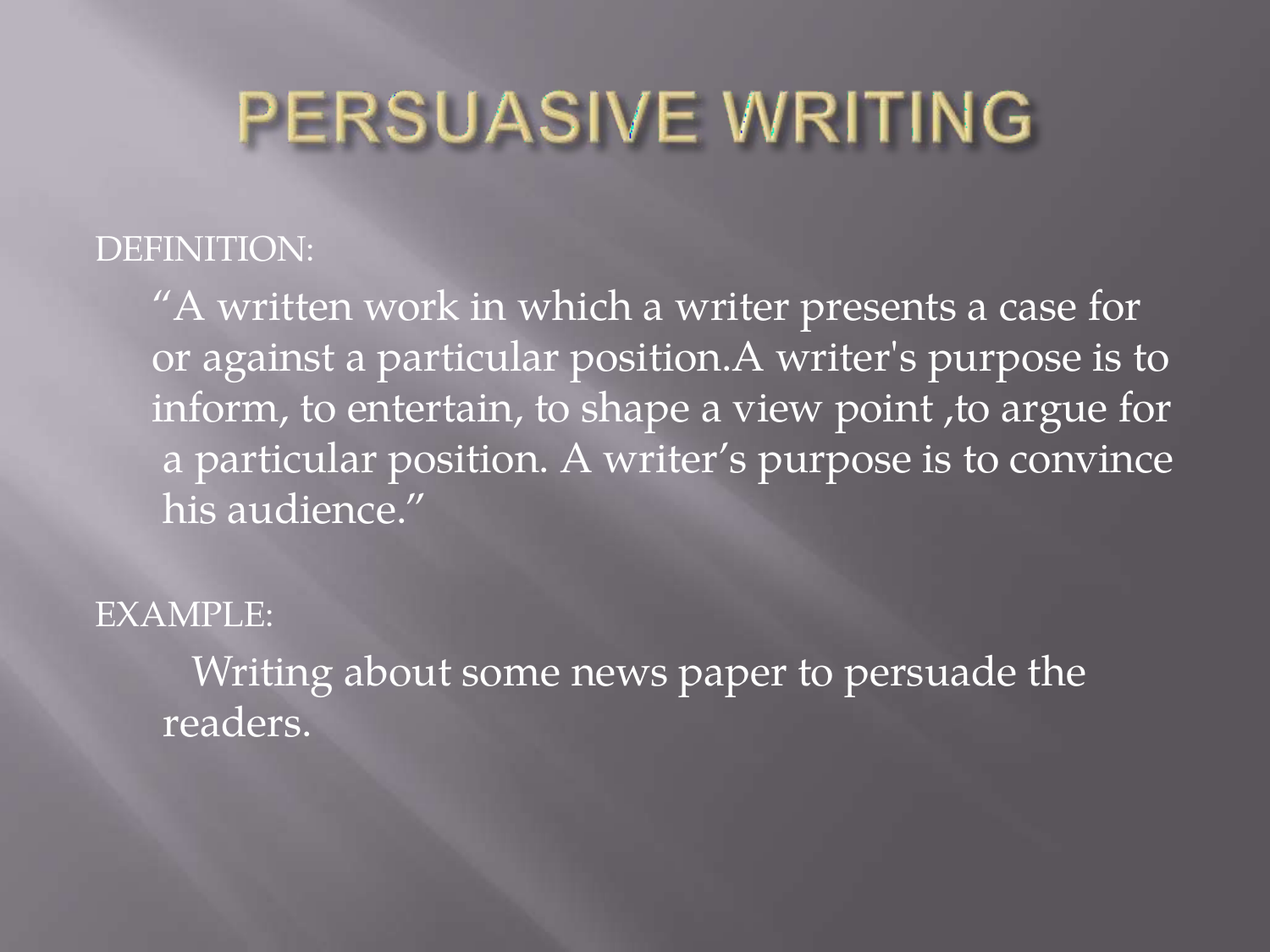

DEFINITION:
“A written work in which a writer presents a case for  or against a particular position.A writer's purpose is to  inform, to entertain, to shape a view point ,to argue for  a particular position. A writer’s purpose is to convince  his audience.”
EXAMPLE:
Writing about some news paper to persuade the  readers.